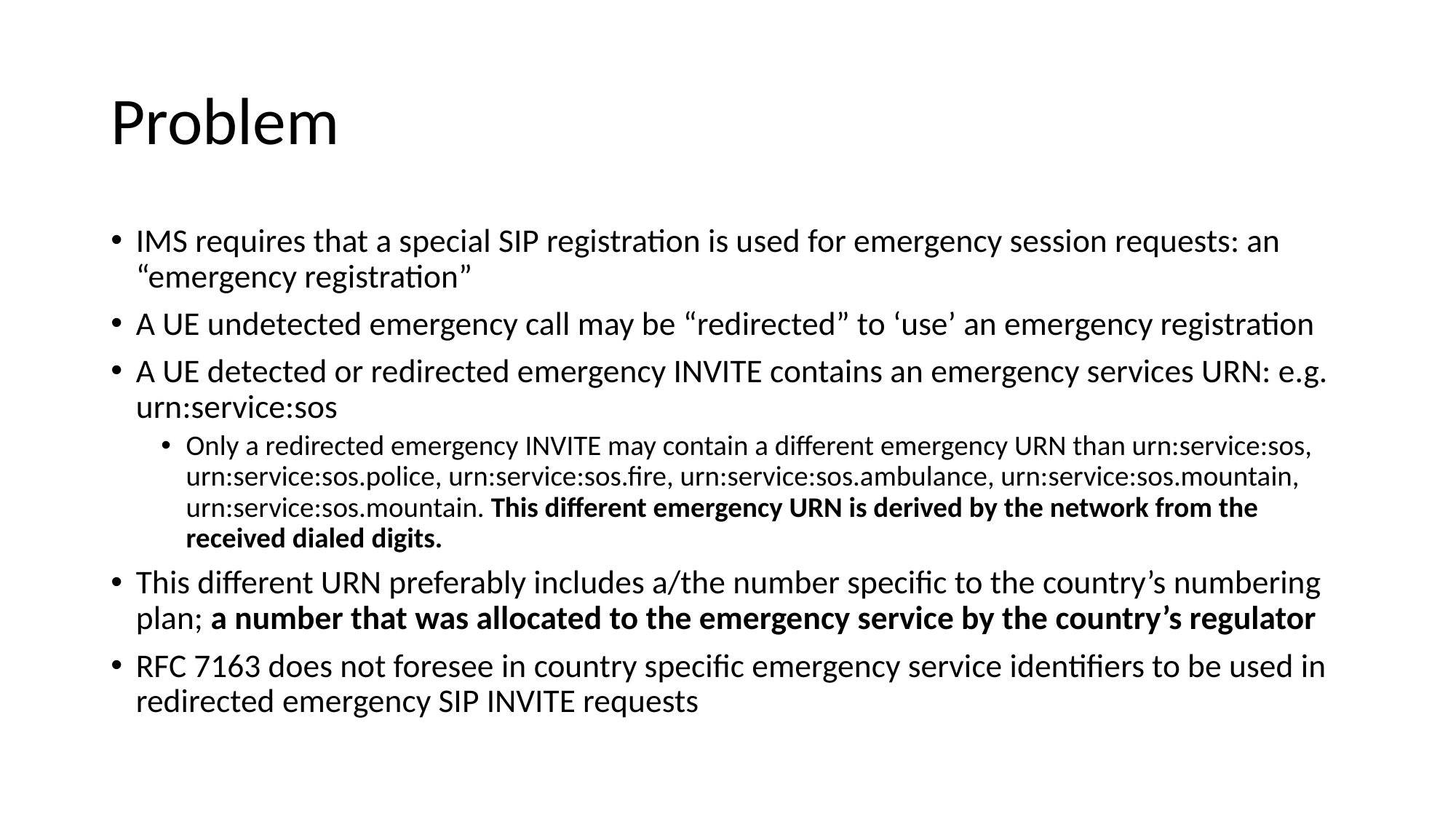

# Problem
IMS requires that a special SIP registration is used for emergency session requests: an “emergency registration”
A UE undetected emergency call may be “redirected” to ‘use’ an emergency registration
A UE detected or redirected emergency INVITE contains an emergency services URN: e.g. urn:service:sos
Only a redirected emergency INVITE may contain a different emergency URN than urn:service:sos, urn:service:sos.police, urn:service:sos.fire, urn:service:sos.ambulance, urn:service:sos.mountain, urn:service:sos.mountain. This different emergency URN is derived by the network from the received dialed digits.
This different URN preferably includes a/the number specific to the country’s numbering plan; a number that was allocated to the emergency service by the country’s regulator
RFC 7163 does not foresee in country specific emergency service identifiers to be used in redirected emergency SIP INVITE requests